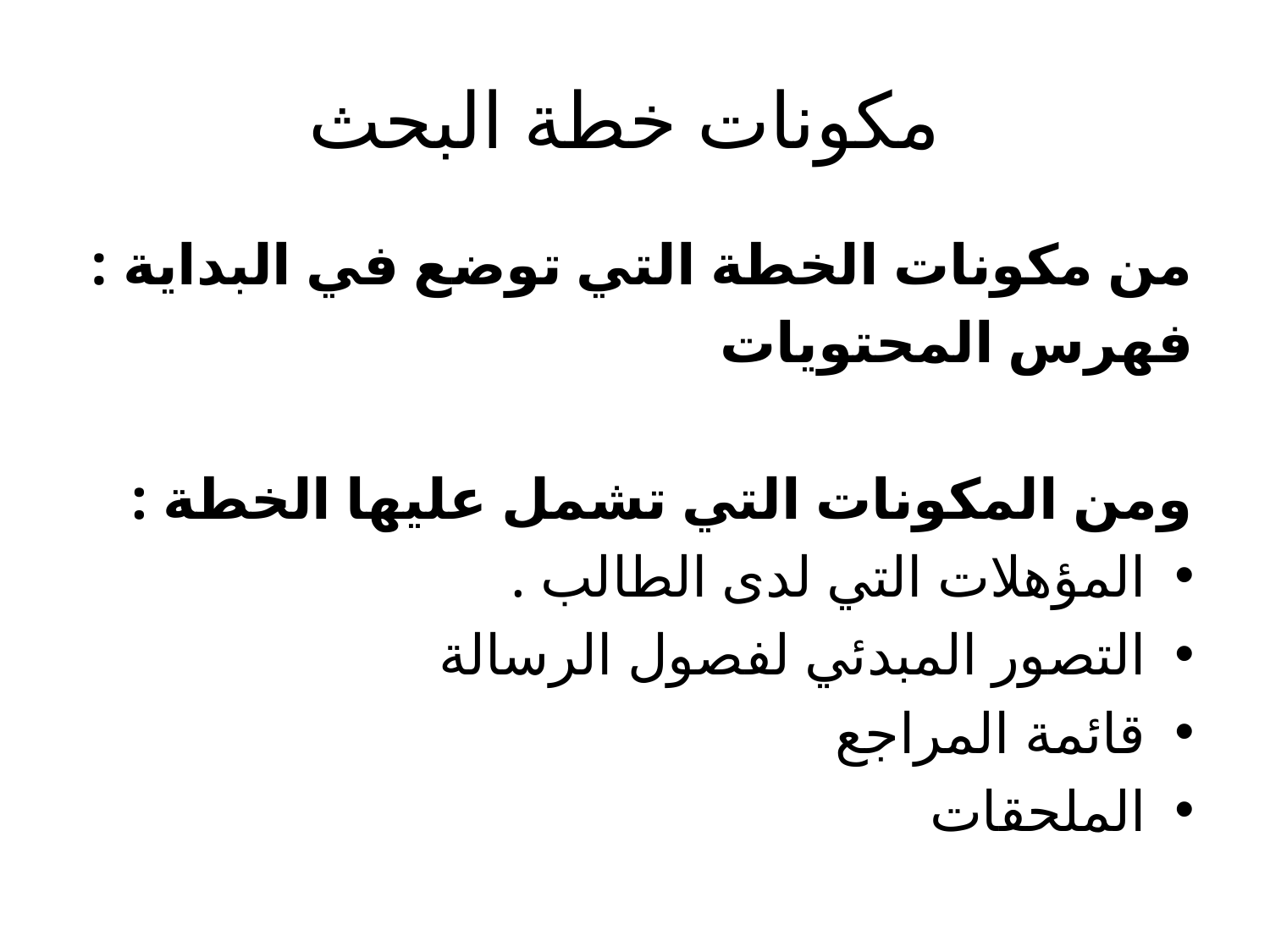

# مكونات خطة البحث
من مكونات الخطة التي توضع في البداية :
	فهرس المحتويات

ومن المكونات التي تشمل عليها الخطة :
المؤهلات التي لدى الطالب .
التصور المبدئي لفصول الرسالة
قائمة المراجع
الملحقات